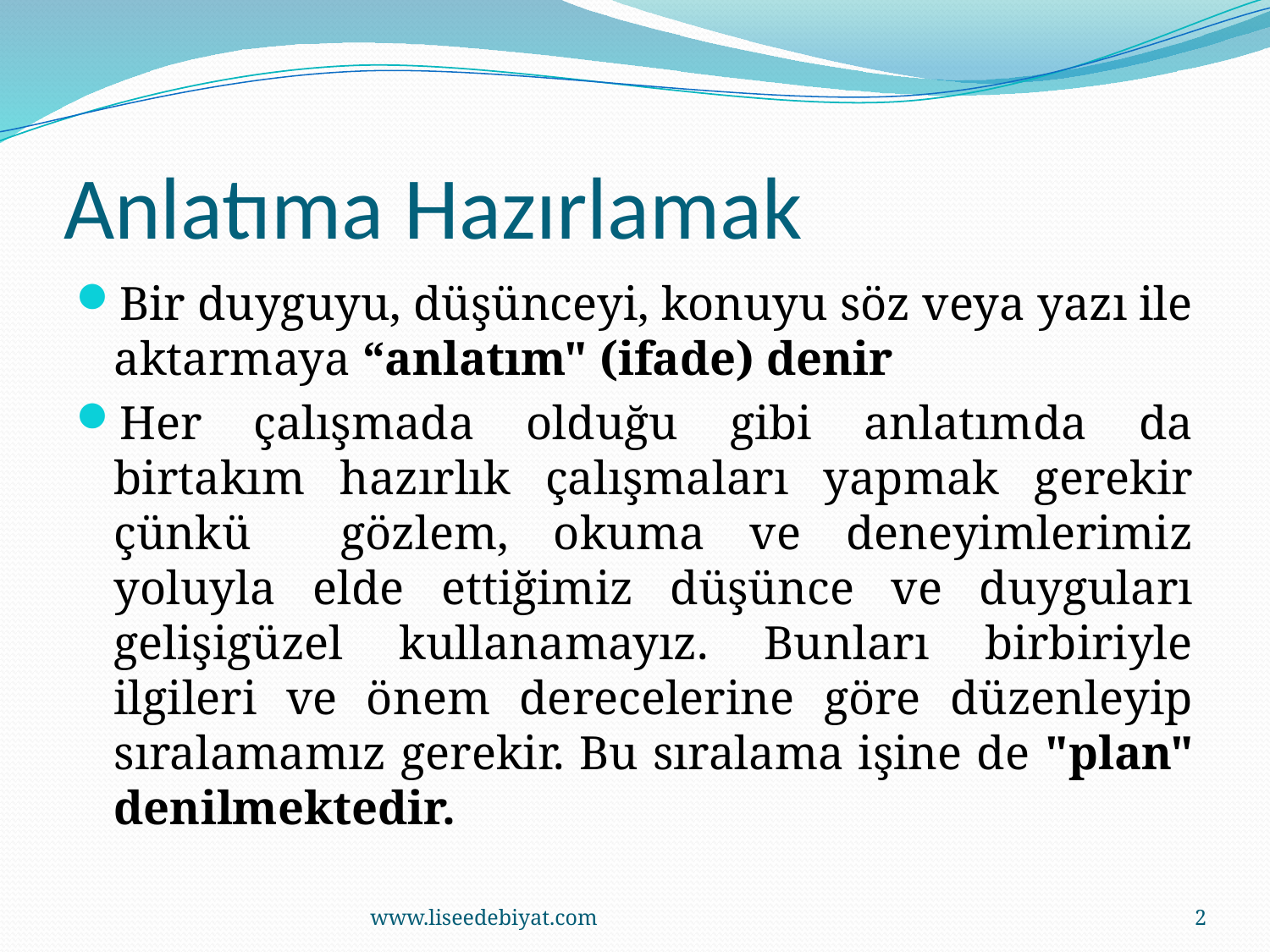

# Anlatıma Hazırlamak
Bir duyguyu, düşünceyi, konuyu söz veya yazı ile aktarmaya “anlatım" (ifade) denir
Her çalışmada olduğu gibi anlatımda da birtakım hazırlık çalışmaları yapmak gerekir çünkü  gözlem, okuma ve deneyimlerimiz yoluyla elde ettiğimiz düşünce ve duyguları gelişigüzel kullanamayız. Bunları birbiriyle ilgileri ve önem derecelerine göre düzenleyip sıralamamız gerekir. Bu sıralama işine de "plan" denilmektedir.
www.liseedebiyat.com
2